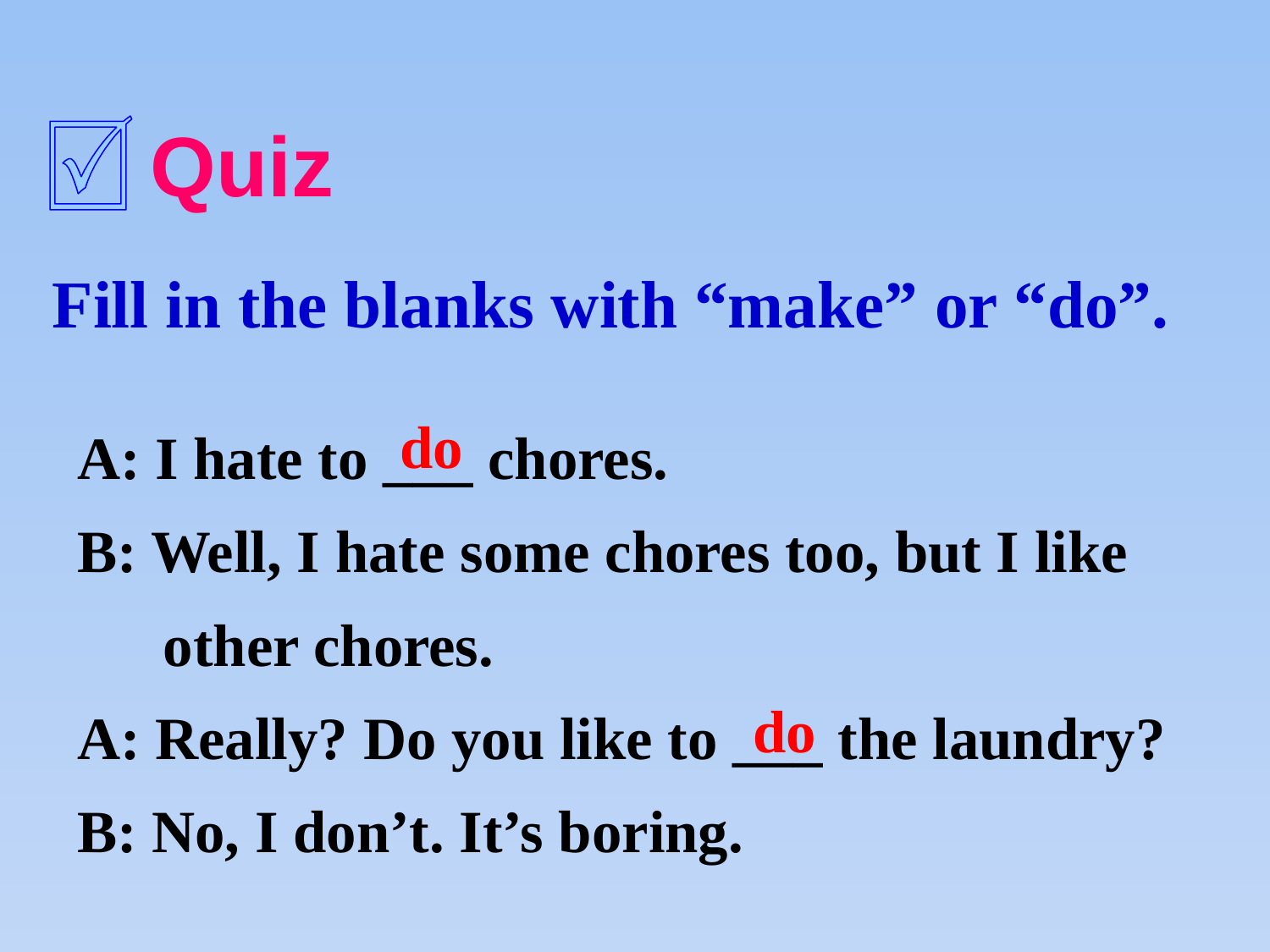

Quiz

Fill in the blanks with “make” or “do”.
A: I hate to ___ chores.
B: Well, I hate some chores too, but I like other chores.
A: Really? Do you like to ___ the laundry?
B: No, I don’t. It’s boring.
do
do